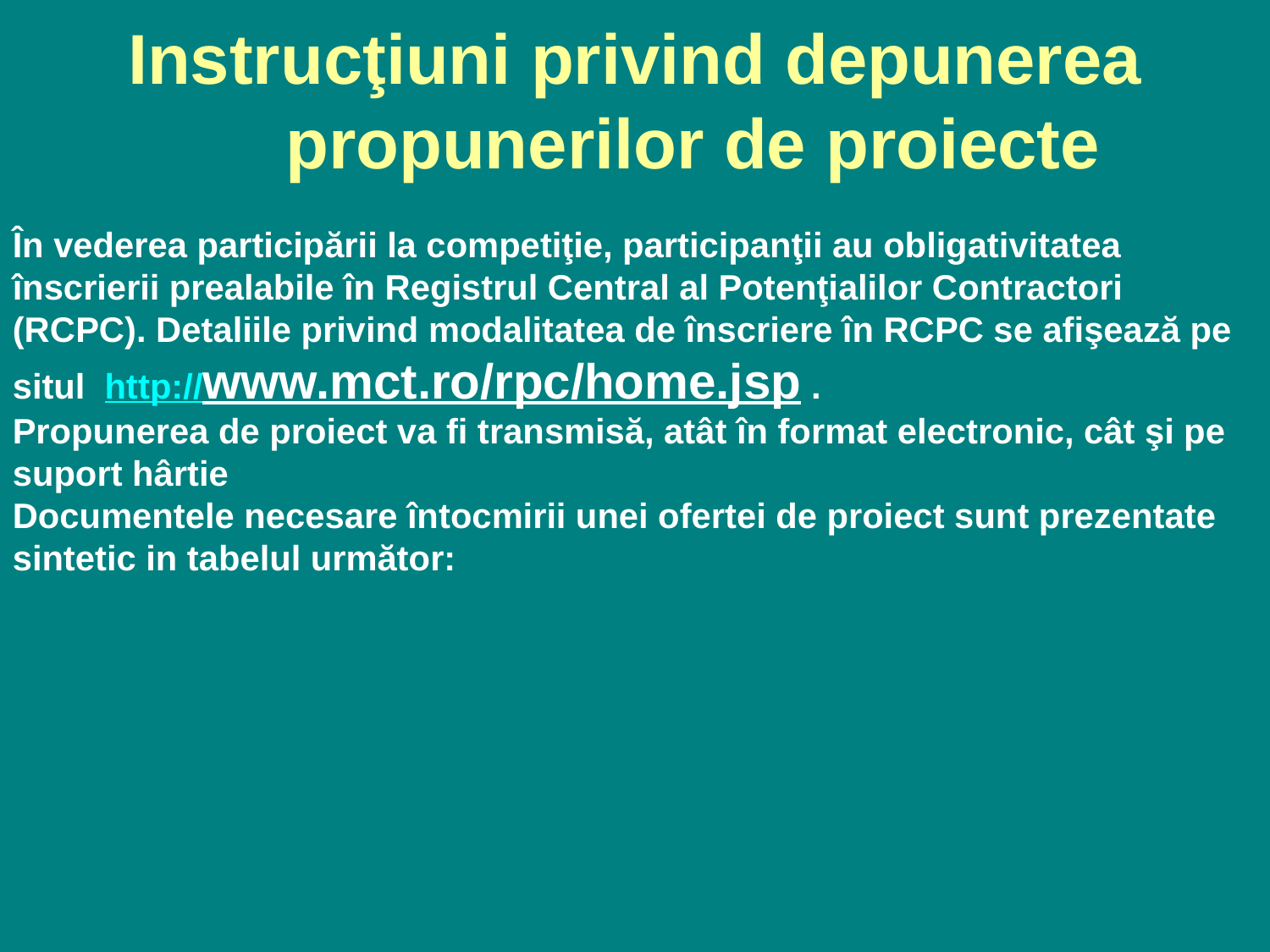

# Instrucţiuni privind depunerea propunerilor de proiecte
În vederea participării la competiţie, participanţii au obligativitatea înscrierii prealabile în Registrul Central al Potenţialilor Contractori (RCPC). Detaliile privind modalitatea de înscriere în RCPC se afişează pe situl  http://www.mct.ro/rpc/home.jsp .
Propunerea de proiect va fi transmisă, atât în format electronic, cât şi pe suport hârtie
Documentele necesare întocmirii unei ofertei de proiect sunt prezentate sintetic in tabelul următor: